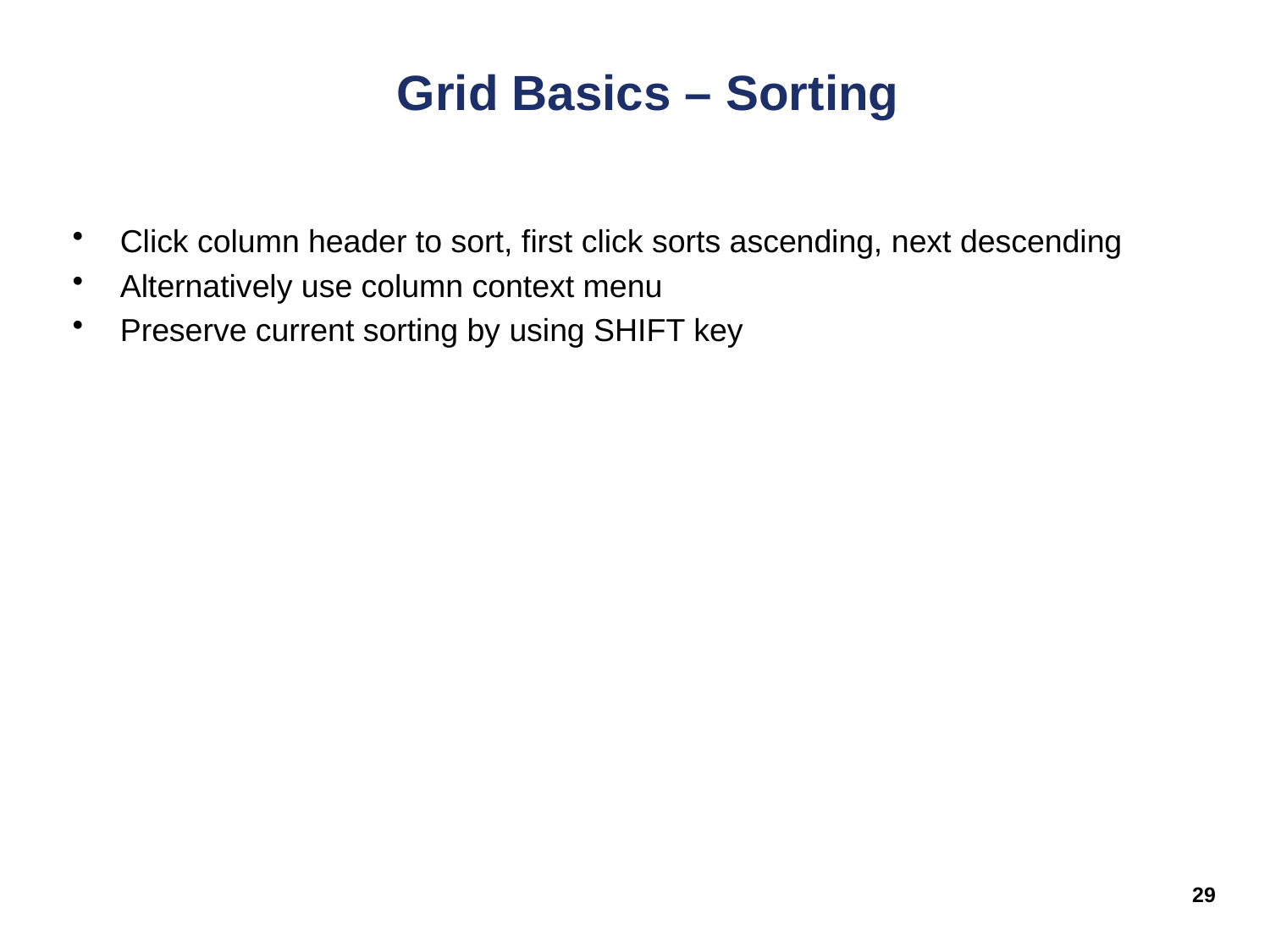

# Grid Basics – Sorting

Click column header to sort, first click sorts ascending, next descending
Alternatively use column context menu
Preserve current sorting by using SHIFT key